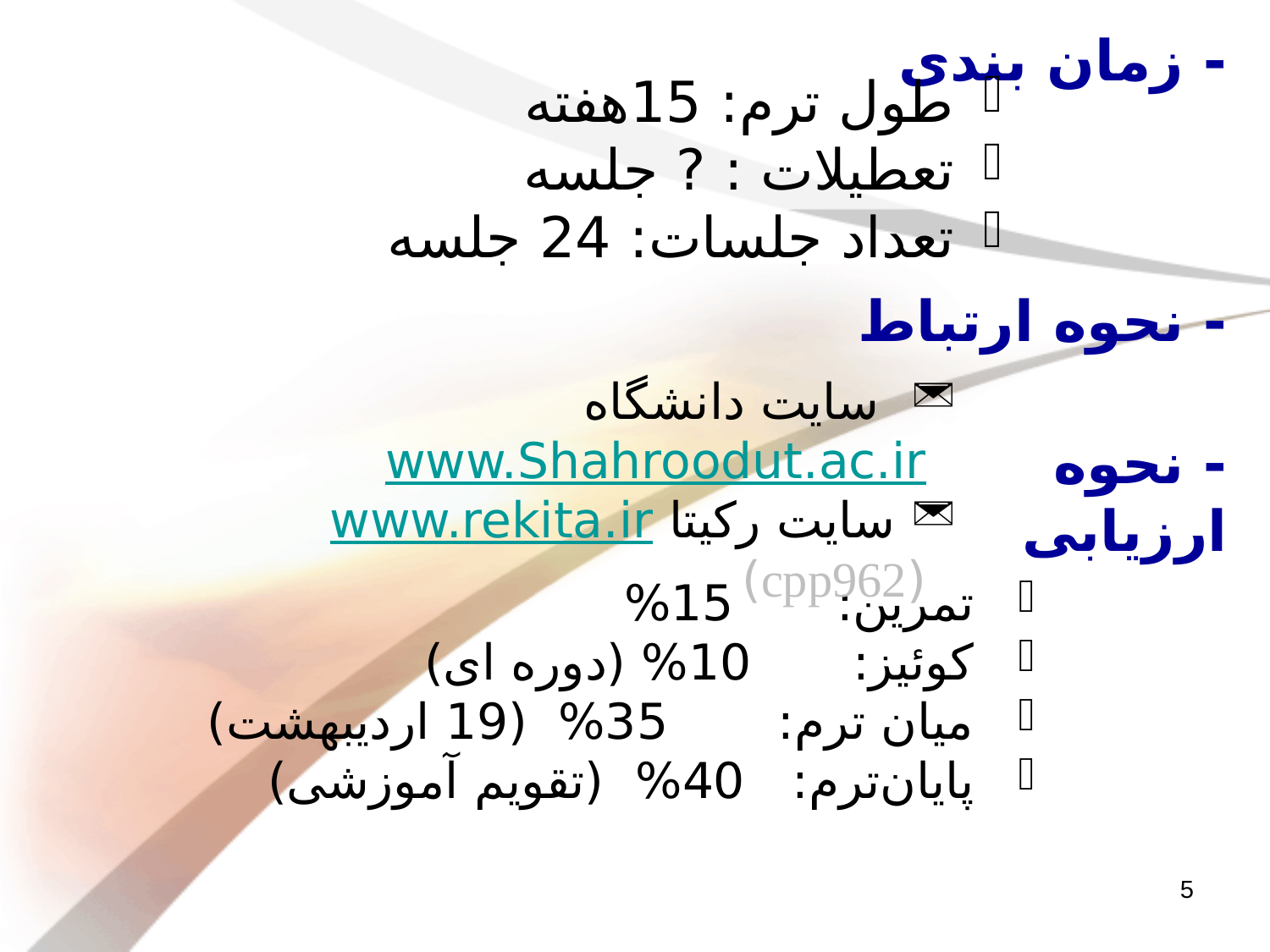

# - زمان بندی
 طول ترم: 15هفته
 تعطیلات : ? جلسه
 تعداد جلسات: 24 جلسه
- نحوه ارتباط
  سایت دانشگاه  www.Shahroodut.ac.ir
 سایت رکیتا www.rekita.ir   (cpp962)
- نحوه ارزیابی
  تمرین:		15%
  کوئیز: 	 	10% (دوره ای)
  میان ترم:      	 35%  (19 اردیبهشت)
  پایان‌ترم:  	 40%  (تقویم آموزشی)
5